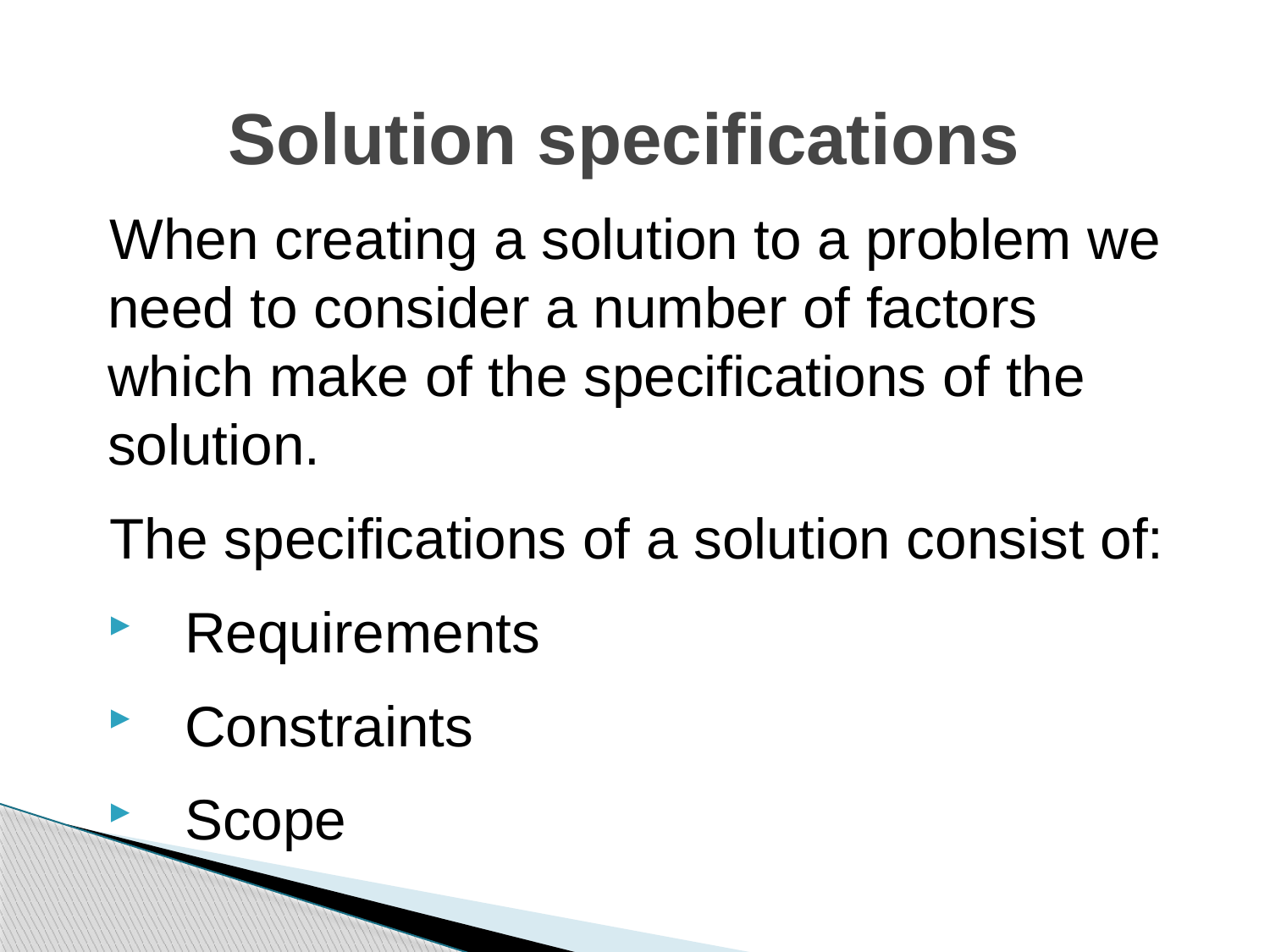

# Solution specifications
When creating a solution to a problem we need to consider a number of factors which make of the specifications of the solution.
The specifications of a solution consist of:
Requirements
Constraints
Scope